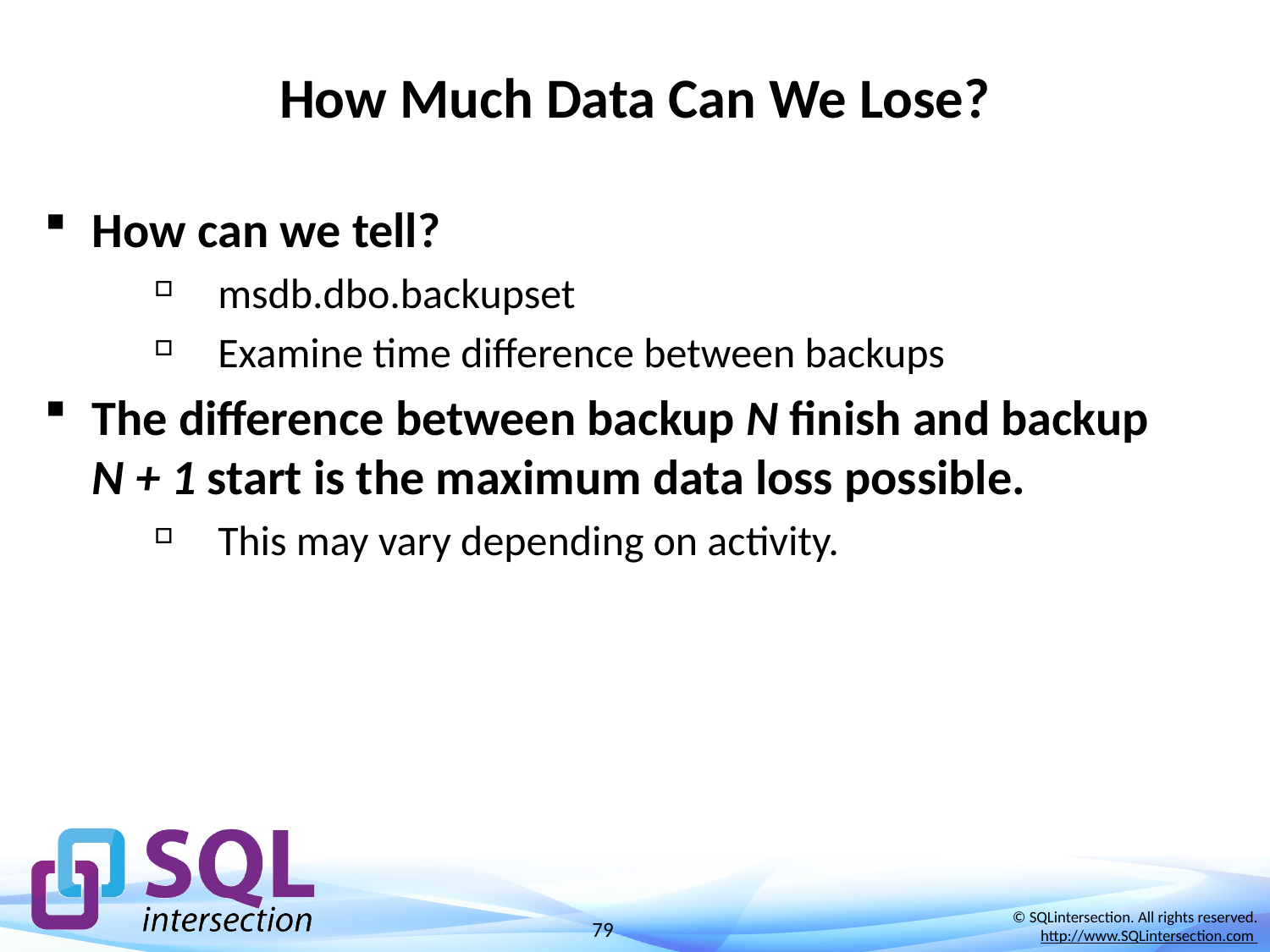

# How Much Data Can We Lose?
How can we tell?
msdb.dbo.backupset
Examine time difference between backups
The difference between backup N finish and backup
N + 1 start is the maximum data loss possible.
This may vary depending on activity.